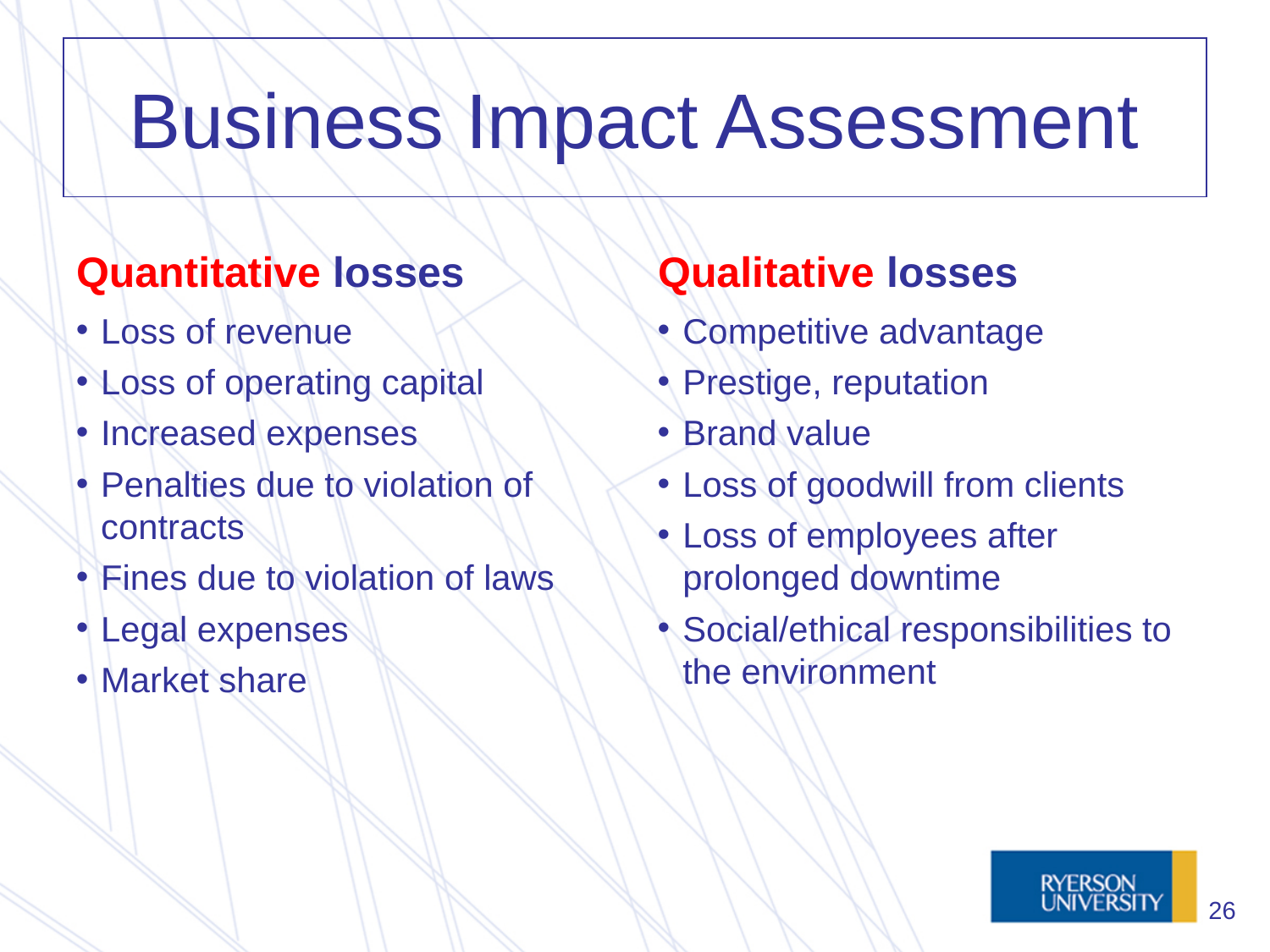

# Business Impact Assessment
Quantitative losses
Qualitative losses
Loss of revenue
Loss of operating capital
Increased expenses
Penalties due to violation of contracts
Fines due to violation of laws
Legal expenses
Market share

Competitive advantage
Prestige, reputation
Brand value
Loss of goodwill from clients
Loss of employees after prolonged downtime
Social/ethical responsibilities to the environment
26